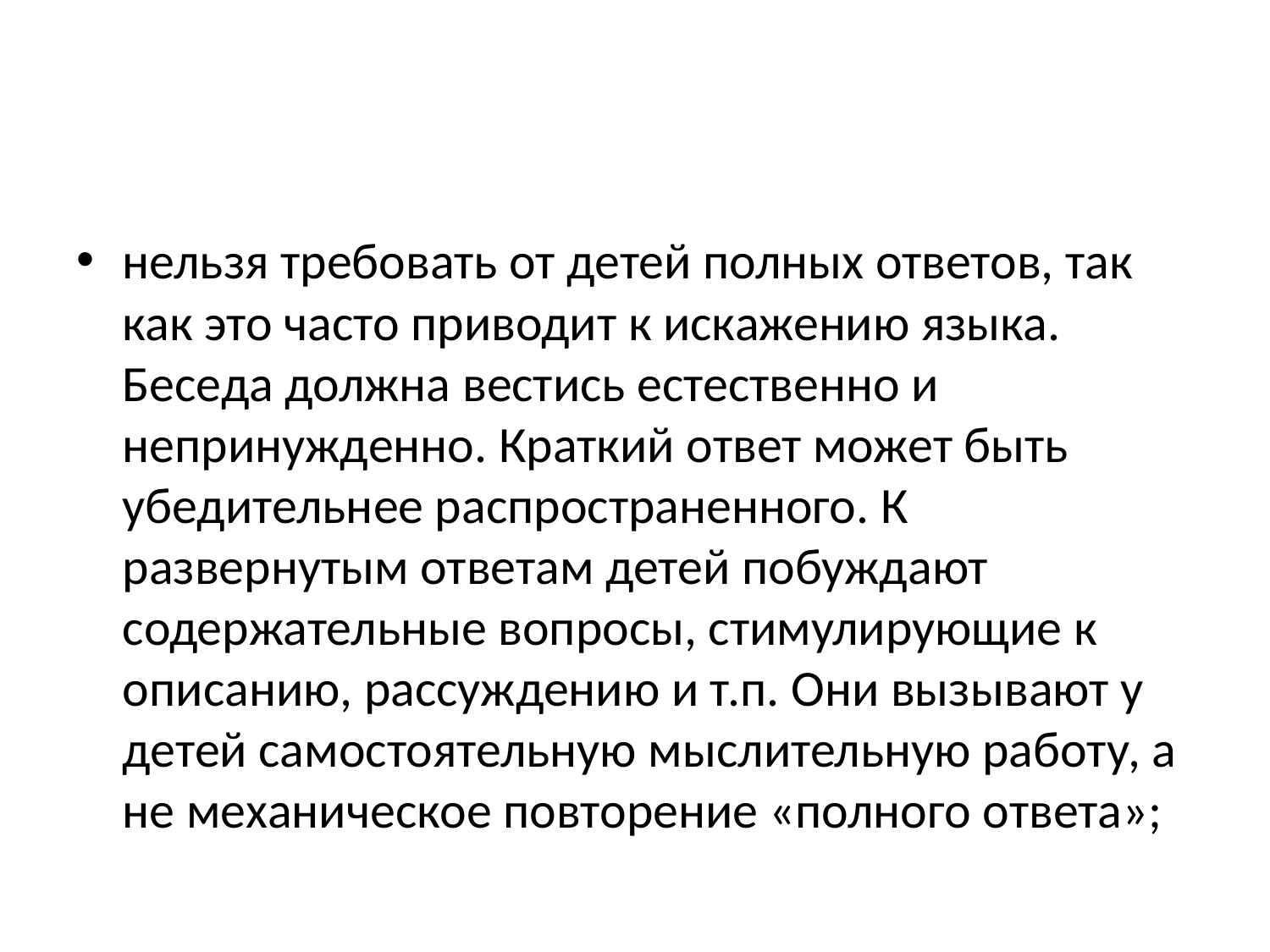

#
нельзя требовать от детей полных ответов, так как это часто приводит к искажению языка. Беседа должна вестись естественно и непринужденно. Краткий ответ может быть убедительнее распространенного. К развернутым ответам детей побуждают содержательные вопросы, стимулирующие к описанию, рассуждению и т.п. Они вызывают у детей самостоятельную мыслительную работу, а не механическое повторение «полного ответа»;